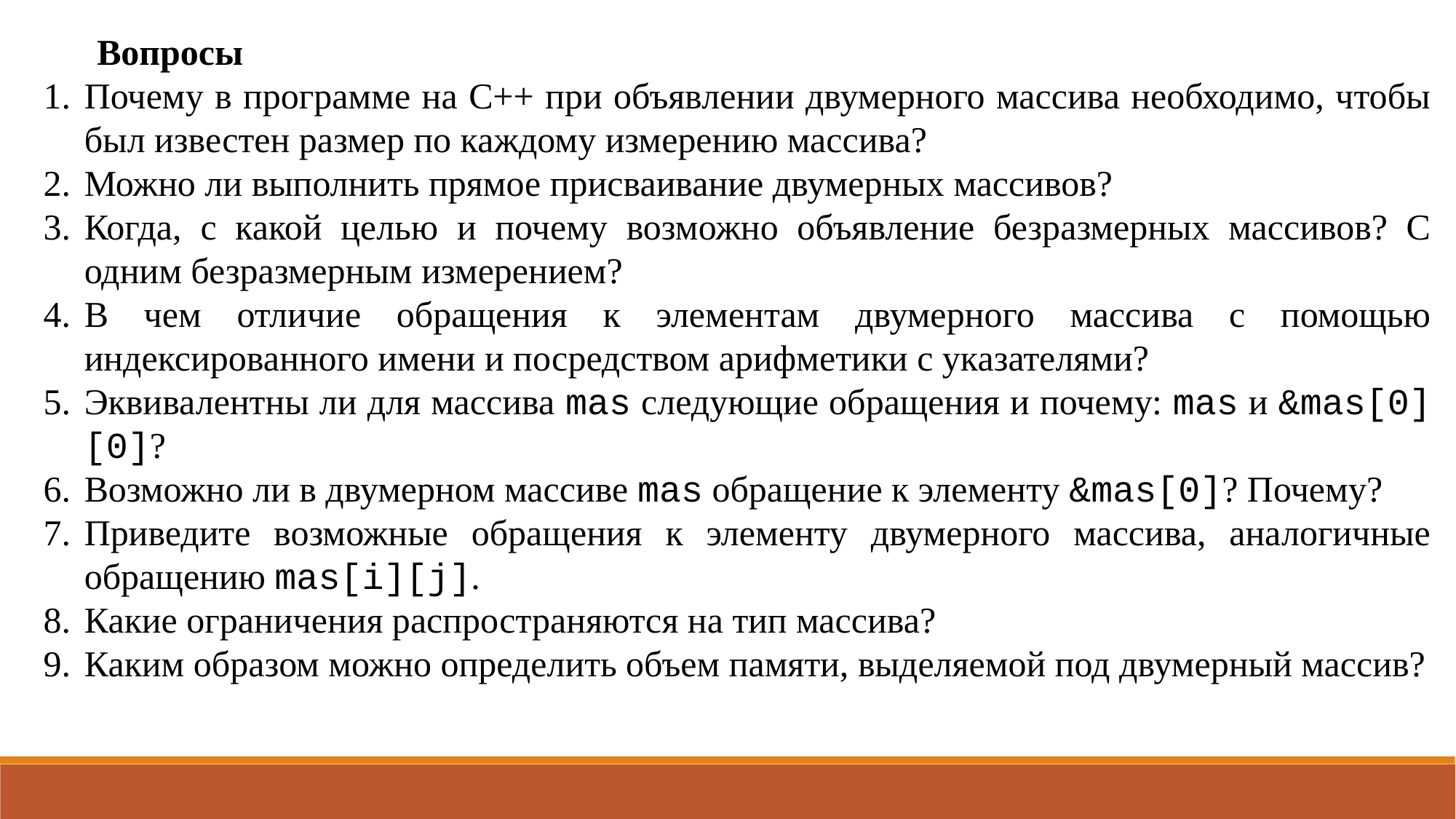

Вопросы
Почему в программе на С++ при объявлении двумерного массива необходимо, чтобы был известен размер по каждому измерению массива?
Можно ли выполнить прямое присваивание двумерных массивов?
Когда, с какой целью и почему возможно объявление безразмерных массивов? С одним безразмерным измерением?
В чем отличие обращения к элементам двумерного массива с помощью индексированного имени и посредством арифметики с указателями?
Эквивалентны ли для массива mas следующие обращения и почему: mas и &mas[0][0]?
Возможно ли в двумерном массиве mas обращение к элементу &mas[0]? Почему?
Приведите возможные обращения к элементу двумерного массива, аналогичные обращению mas[i][j].
Какие ограничения распространяются на тип массива?
Каким образом можно определить объем памяти, выделяемой под двумерный массив?